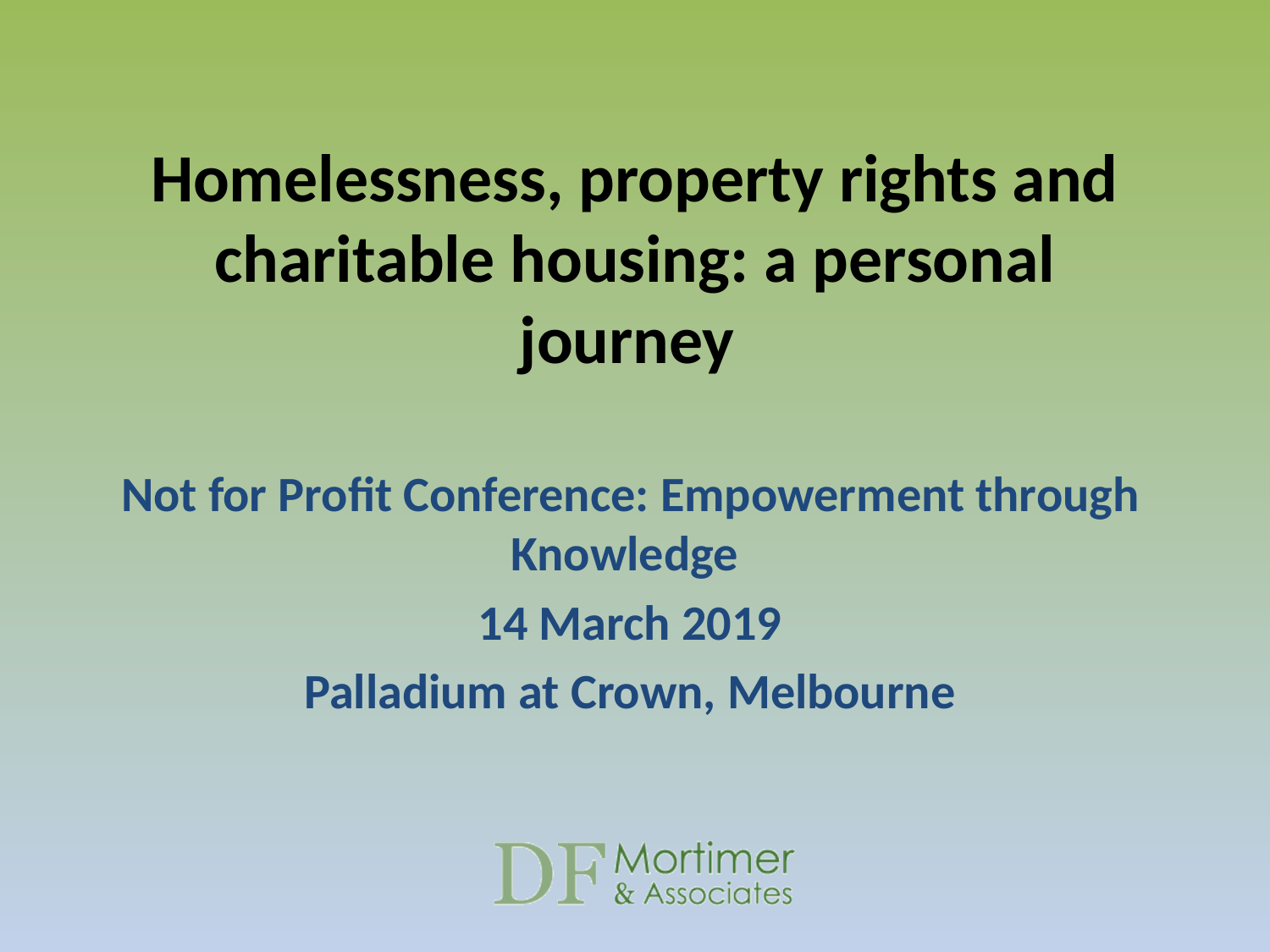

Homelessness, property rights and charitable housing: a personal journey
Not for Profit Conference: Empowerment through Knowledge
14 March 2019
Palladium at Crown, Melbourne